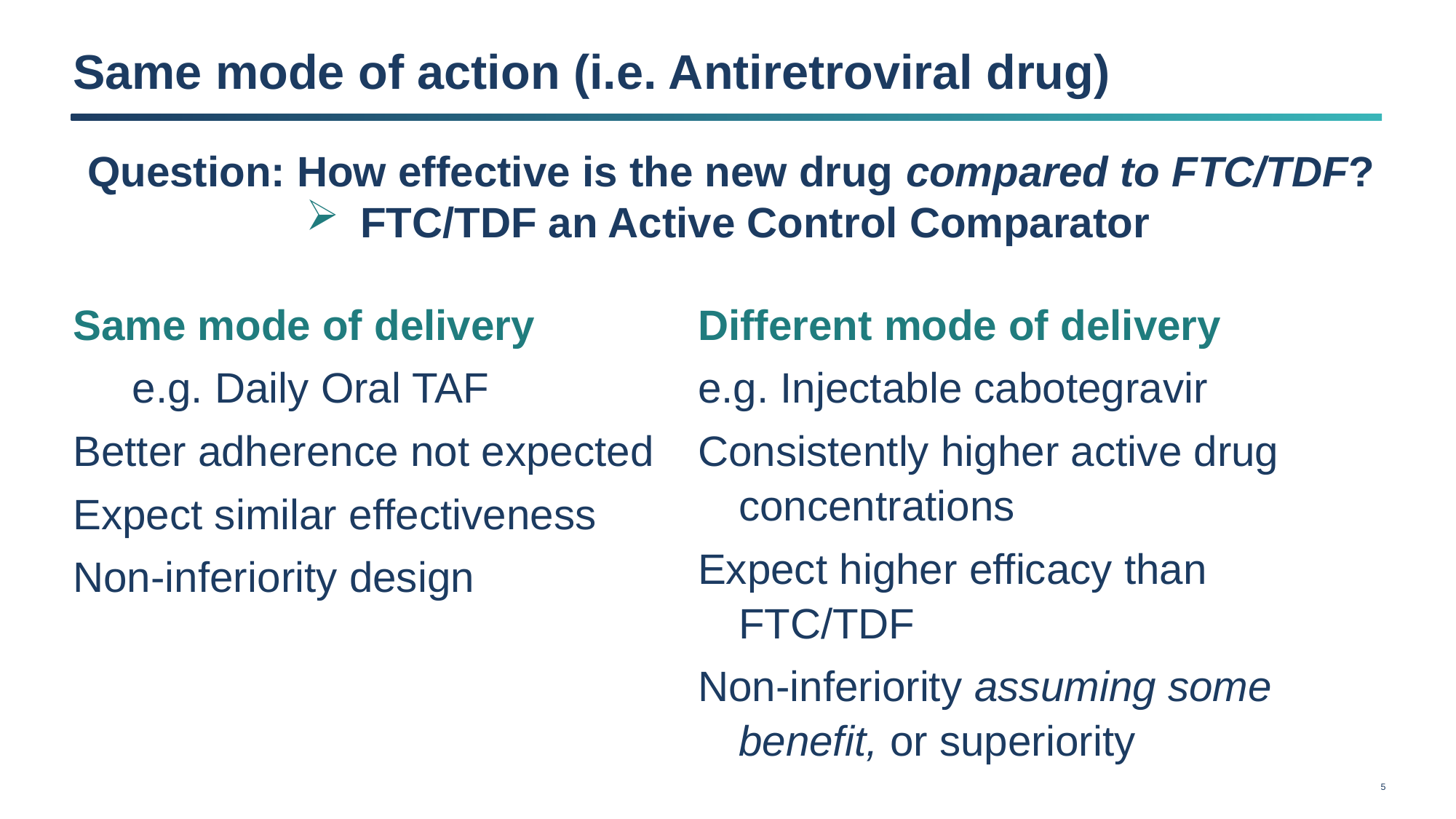

# Same mode of action (i.e. Antiretroviral drug)
Question: How effective is the new drug compared to FTC/TDF?
FTC/TDF an Active Control Comparator
Same mode of delivery
     e.g. Daily Oral TAF
Better adherence not expected
Expect similar effectiveness
Non-inferiority design

Different mode of delivery
e.g. Injectable cabotegravir
Consistently higher active drug concentrations
Expect higher efficacy than FTC/TDF
Non-inferiority assuming some benefit, or superiority
5